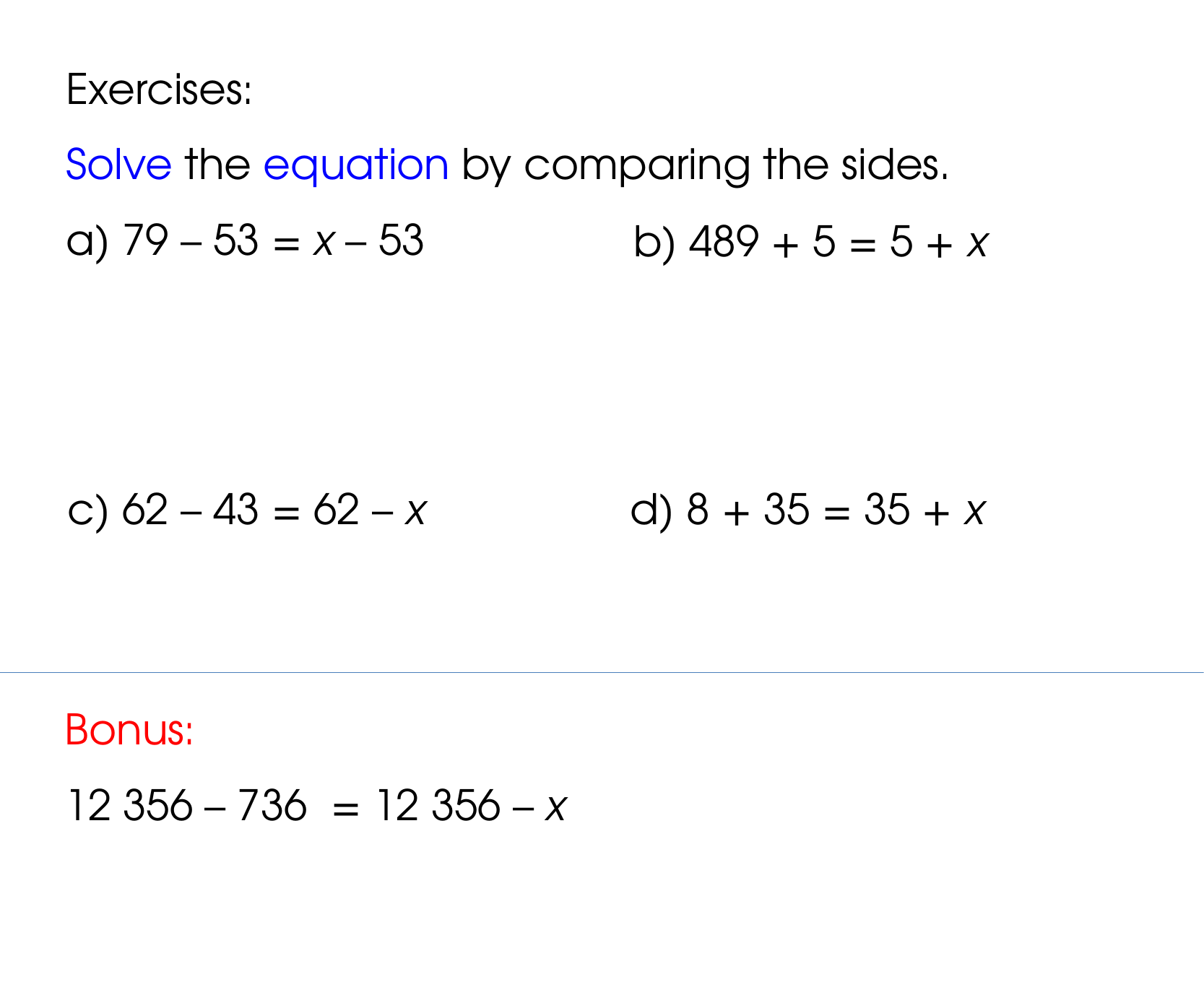

Exercises:
Solve the equation by comparing the sides.
a) 79 – 53 = x – 53
b) 489 + 5 = 5 + x
c) 62 – 43 = 62 – x
d) 8 + 35 = 35 + x
Bonus:
12 356 – 736  = 12 356 – x